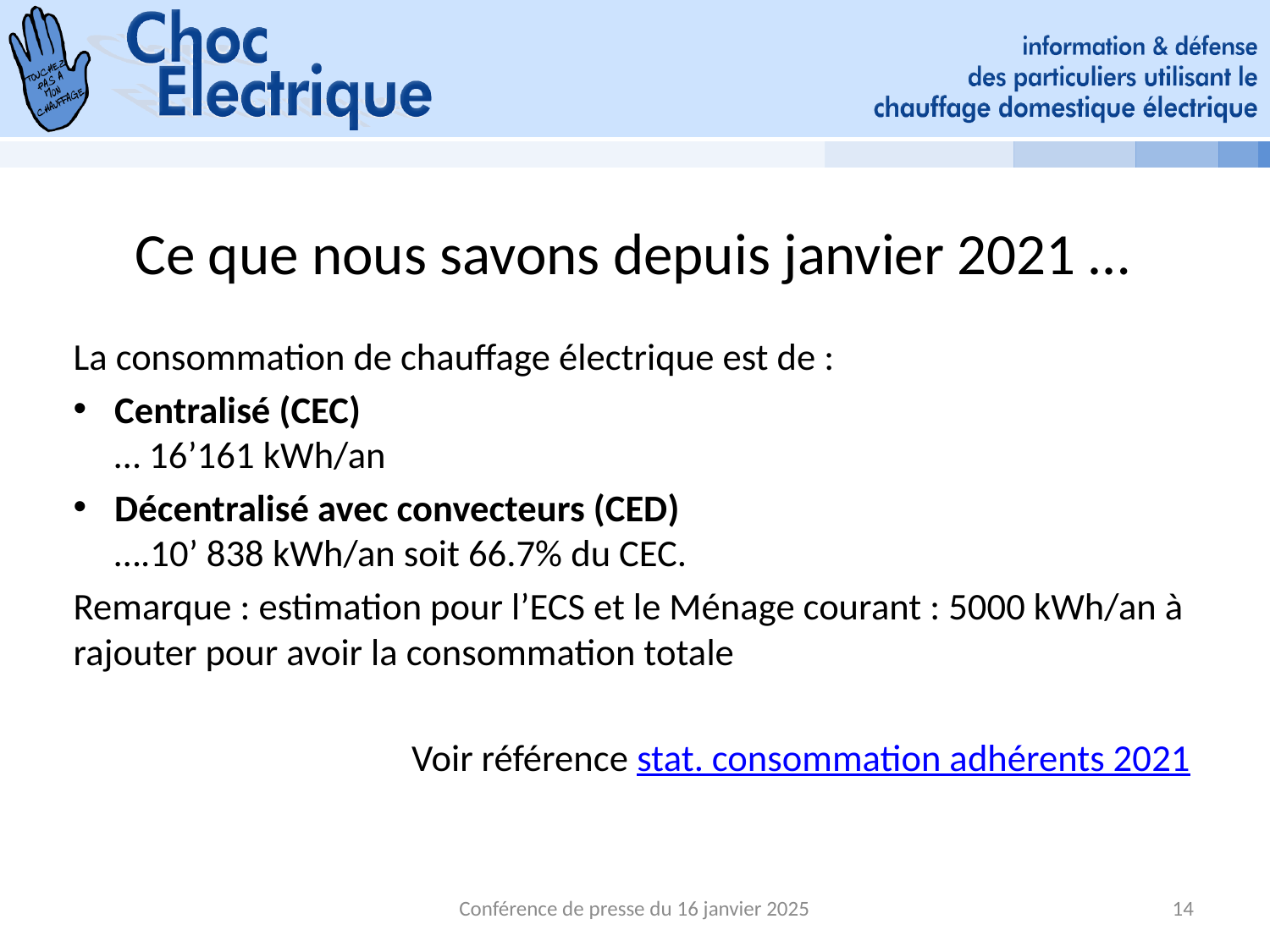

# Ce que nous savons depuis janvier 2021 …
La consommation de chauffage électrique est de :
Centralisé (CEC)
… 16’161 kWh/an
Décentralisé avec convecteurs (CED)
….10’ 838 kWh/an soit 66.7% du CEC.
Remarque : estimation pour l’ECS et le Ménage courant : 5000 kWh/an à rajouter pour avoir la consommation totale

Voir référence stat. consommation adhérents 2021

Conférence de presse du 16 janvier 2025
14